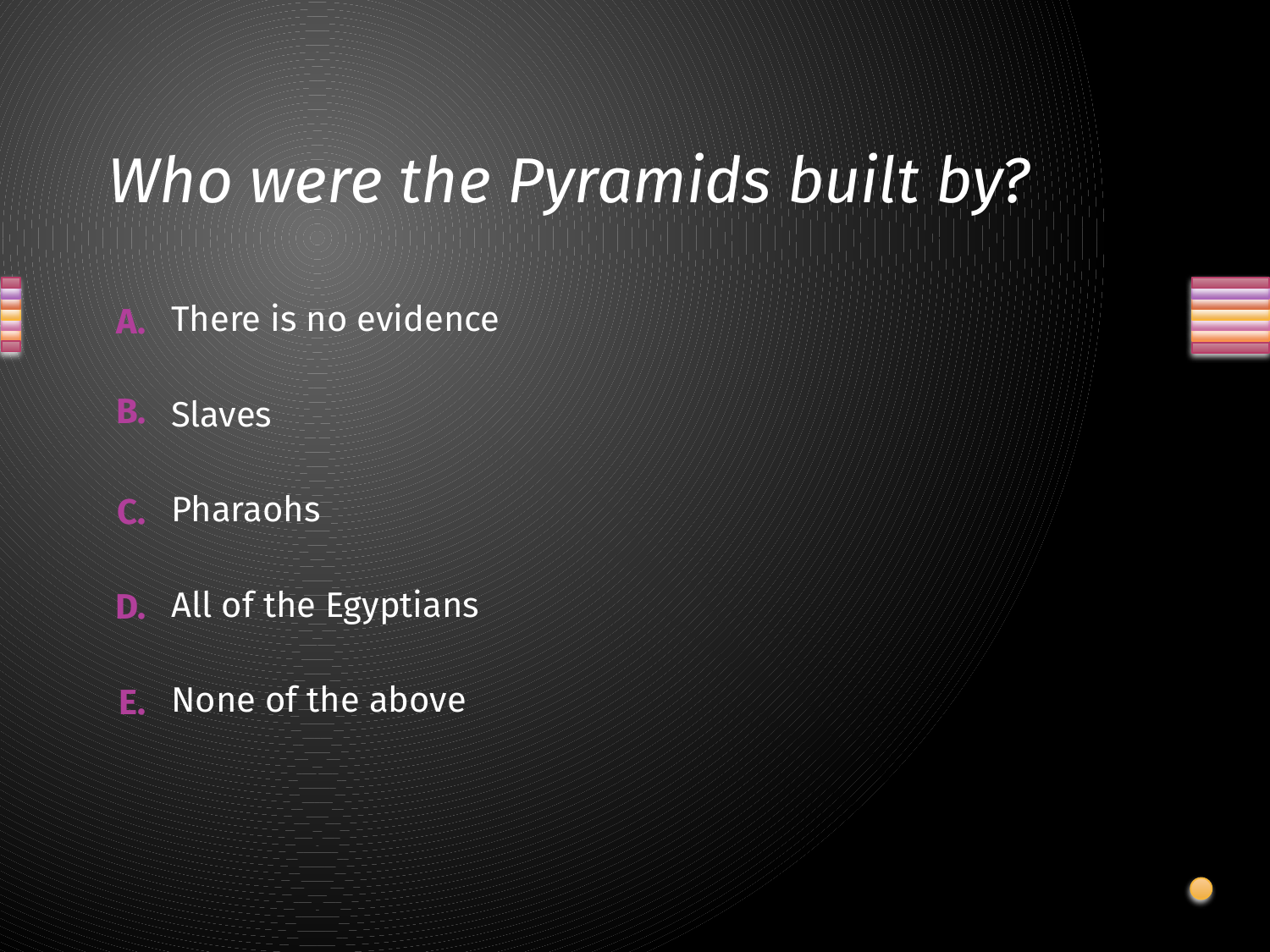

# Who were the Pyramids built by?
There is no evidence
Slaves
Pharaohs
All of the Egyptians
None of the above